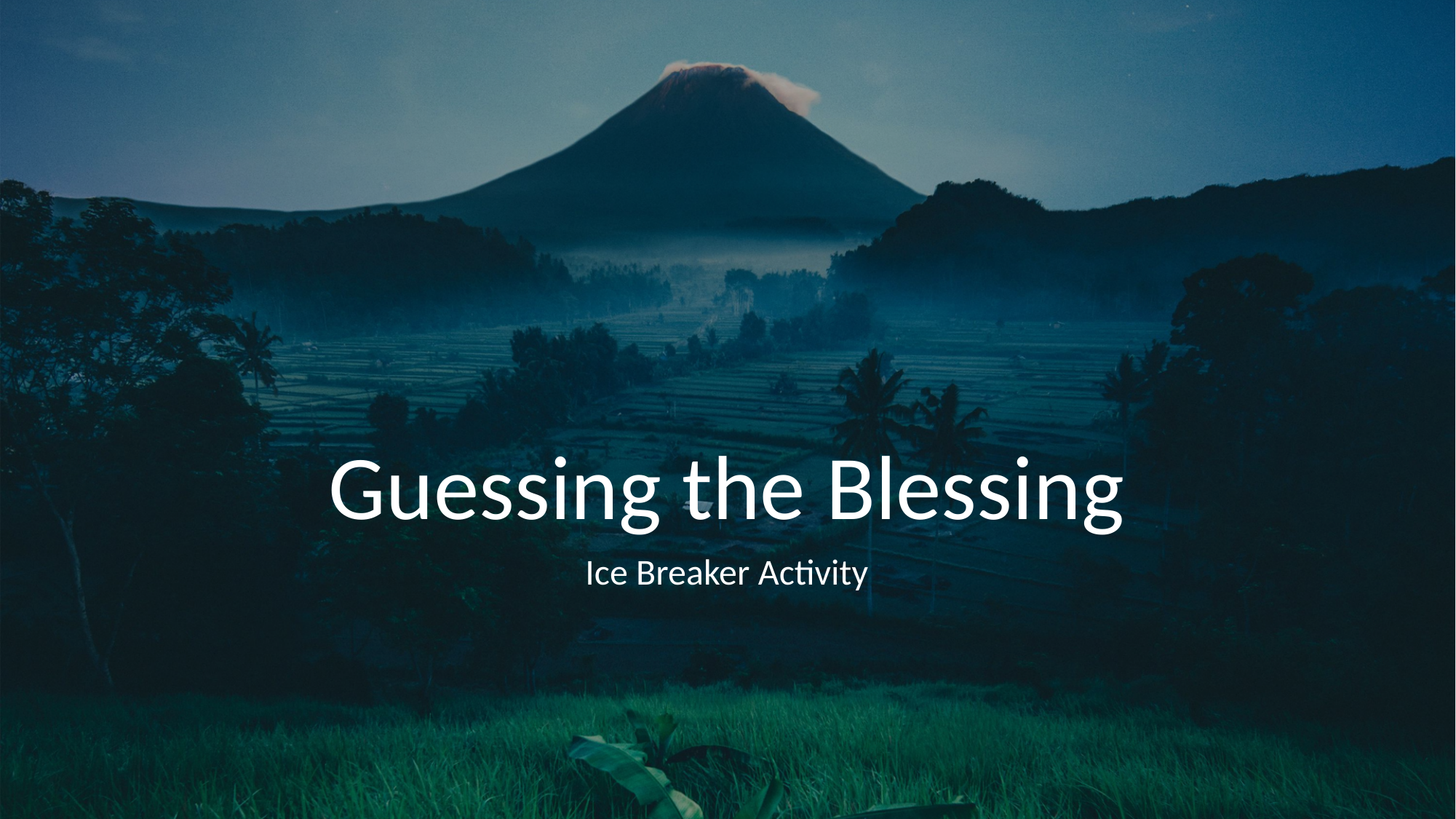

# Guessing the Blessing
Ice Breaker Activity